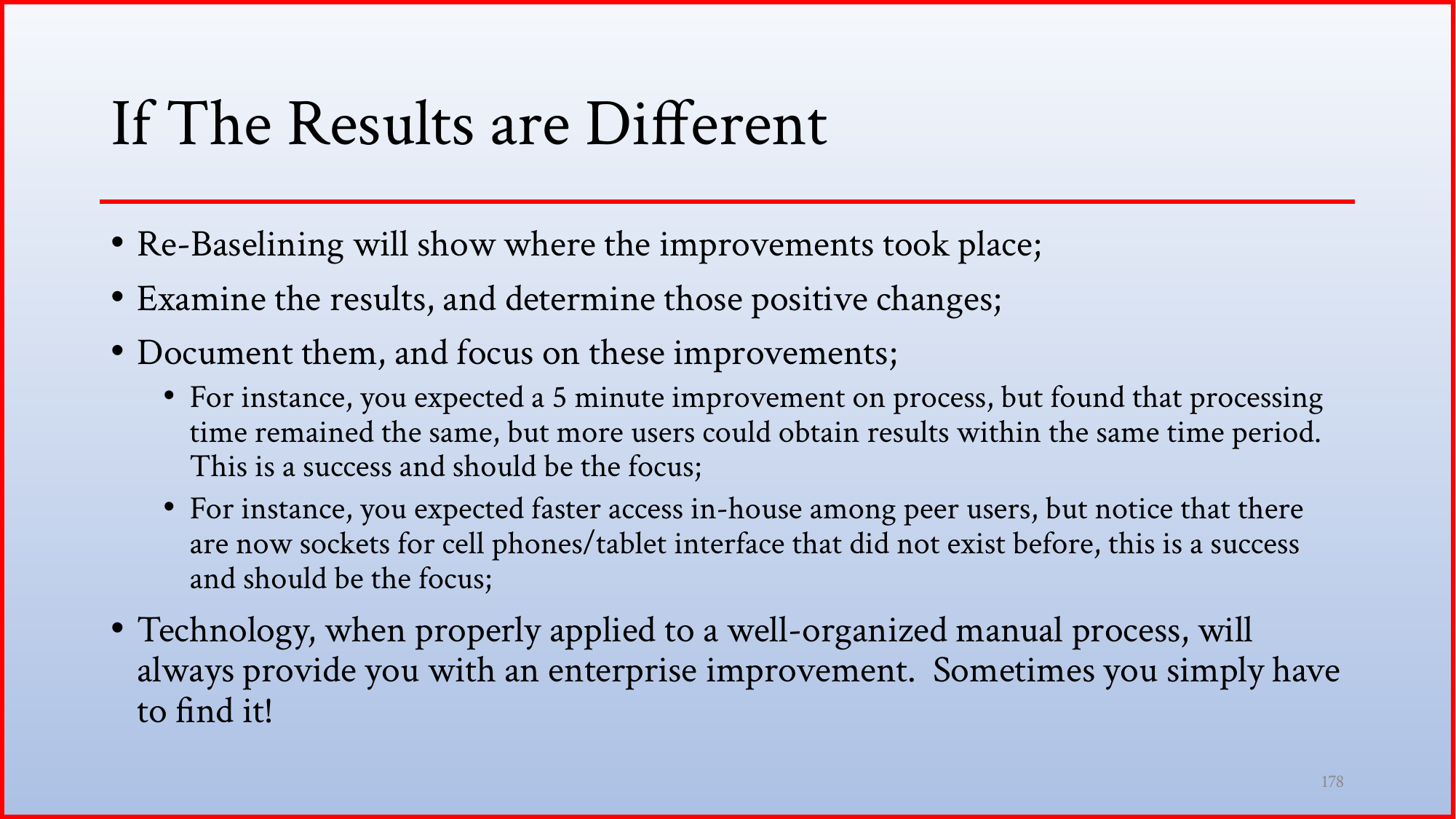

# If The Results are Different
Re-Baselining will show where the improvements took place;
Examine the results, and determine those positive changes;
Document them, and focus on these improvements;
For instance, you expected a 5 minute improvement on process, but found that processing time remained the same, but more users could obtain results within the same time period.  This is a success and should be the focus;
For instance, you expected faster access in-house among peer users, but notice that there are now sockets for cell phones/tablet interface that did not exist before, this is a success and should be the focus;
Technology, when properly applied to a well-organized manual process, will always provide you with an enterprise improvement.  Sometimes you simply have to find it!
178